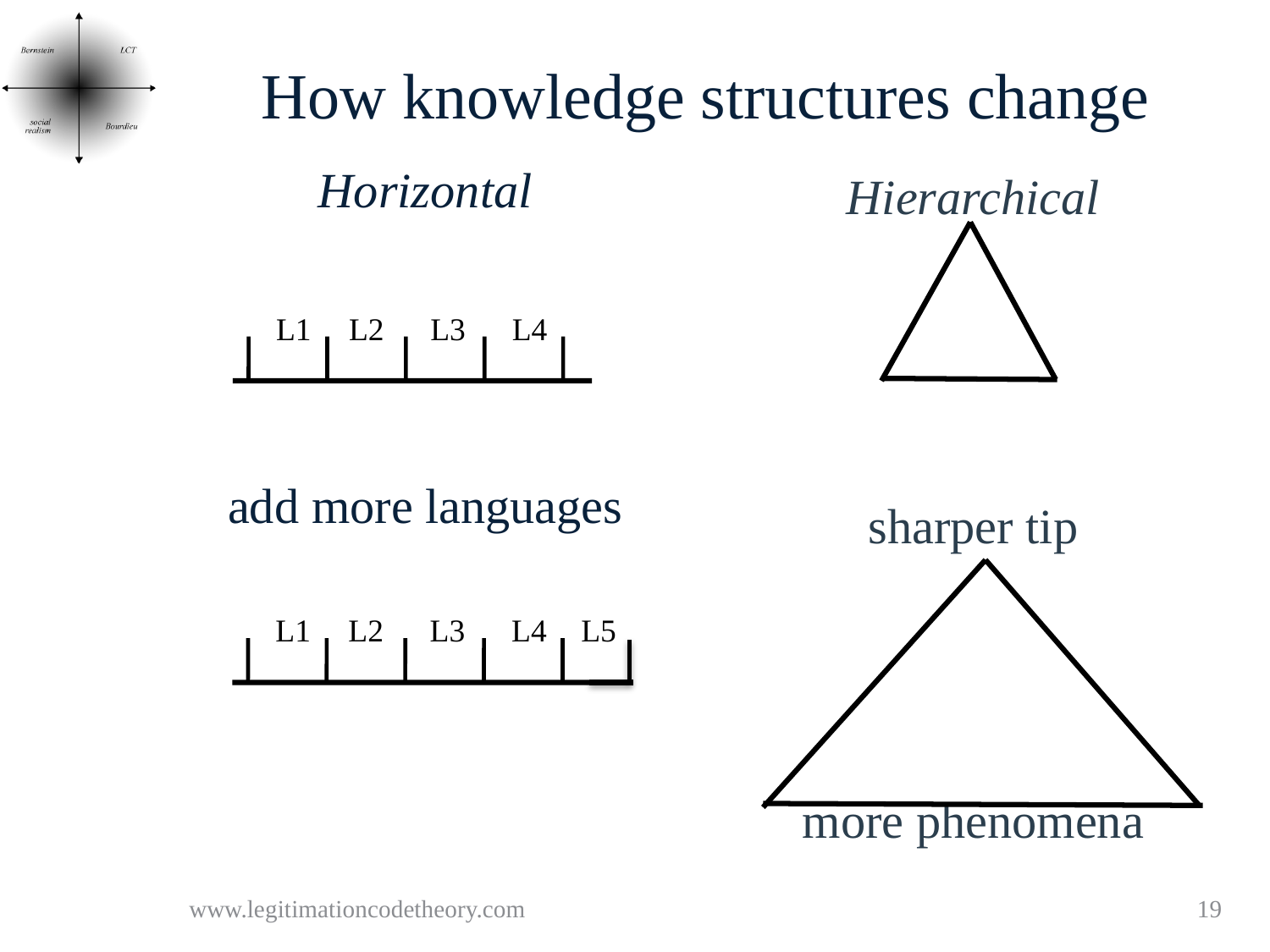

# How knowledge structures change
Horizontal

add more languages

Hierarchical

sharper tip

more phenomena

L1
L2
L3
L4

L1
L2
L3
L4

L5
www.legitimationcodetheory.com
19